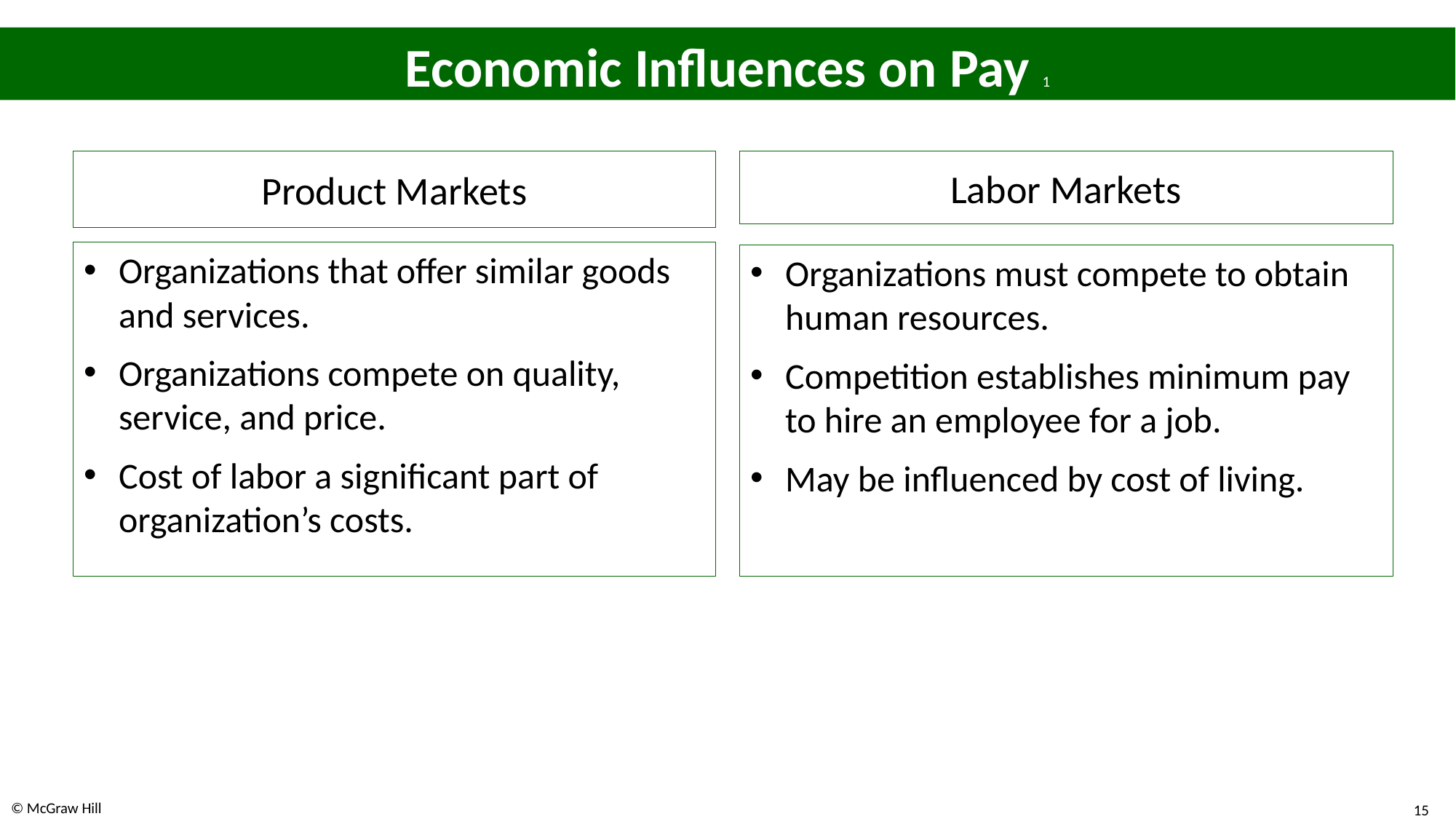

# Economic Influences on Pay 1
Product Markets
Labor Markets
Organizations that offer similar goods and services.
Organizations compete on quality, service, and price.
Cost of labor a significant part of organization’s costs.
Organizations must compete to obtain human resources.
Competition establishes minimum pay to hire an employee for a job.
May be influenced by cost of living.